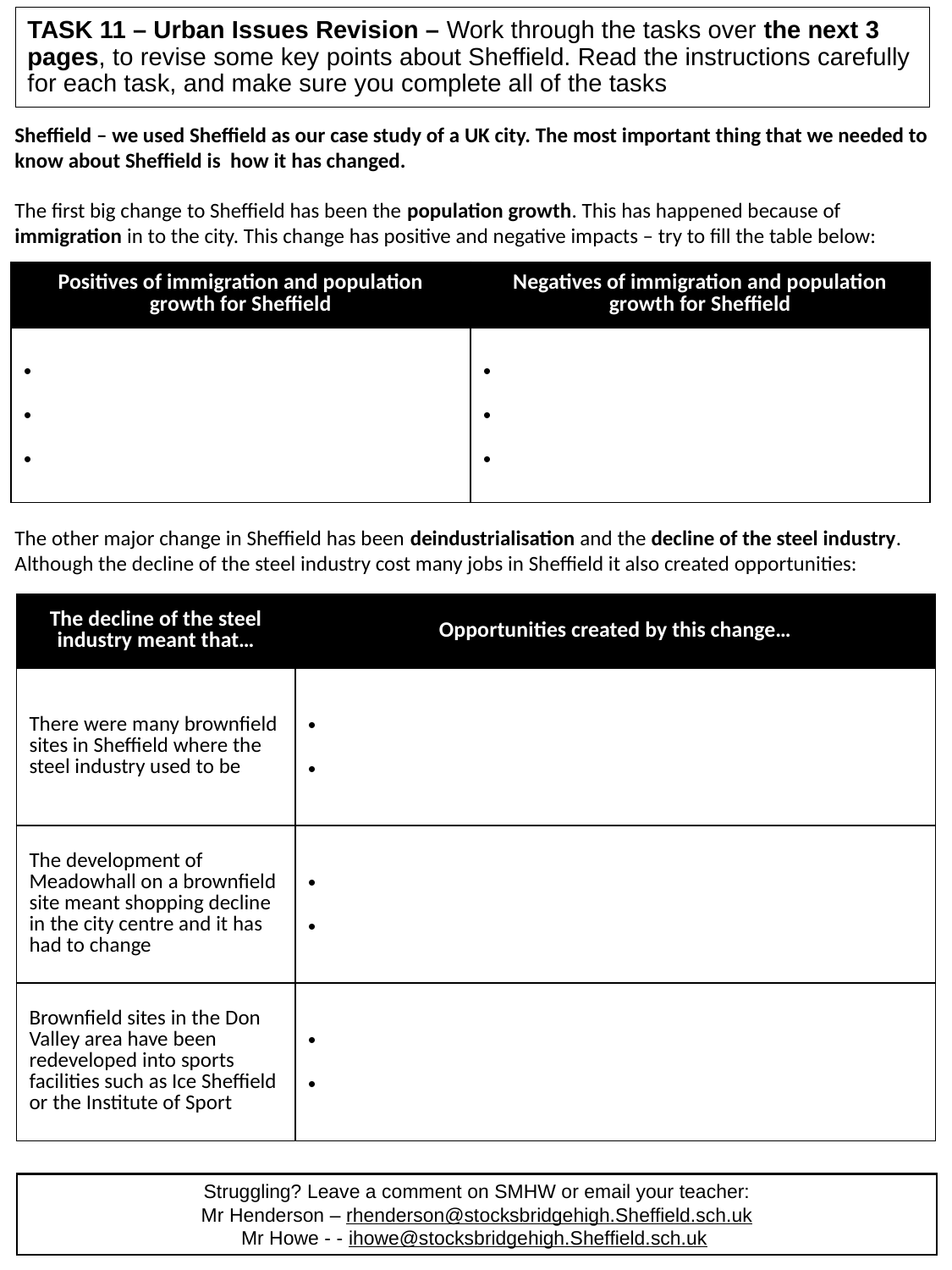

TASK 11 – Urban Issues Revision – Work through the tasks over the next 3 pages, to revise some key points about Sheffield. Read the instructions carefully for each task, and make sure you complete all of the tasks
Sheffield – we used Sheffield as our case study of a UK city. The most important thing that we needed to know about Sheffield is  how it has changed.

The first big change to Sheffield has been the population growth. This has happened because of immigration in to the city. This change has positive and negative impacts – try to fill the table below:

The other major change in Sheffield has been deindustrialisation and the decline of the steel industry. Although the decline of the steel industry cost many jobs in Sheffield it also created opportunities:

| Positives of immigration and population growth for Sheffield | Negatives of immigration and population growth for Sheffield |
| --- | --- |
|  |  |
| The decline of the steel industry meant that… | Opportunities created by this change… |
| --- | --- |
| There were many brownfield sites in Sheffield where the steel industry used to be |  |
| The development of Meadowhall on a brownfield site meant shopping decline in the city centre and it has had to change |  |
| Brownfield sites in the Don Valley area have been redeveloped into sports facilities such as Ice Sheffield or the Institute of Sport |  |
Struggling? Leave a comment on SMHW or email your teacher:
Mr Henderson – rhenderson@stocksbridgehigh.Sheffield.sch.uk
Mr Howe - - ihowe@stocksbridgehigh.Sheffield.sch.uk